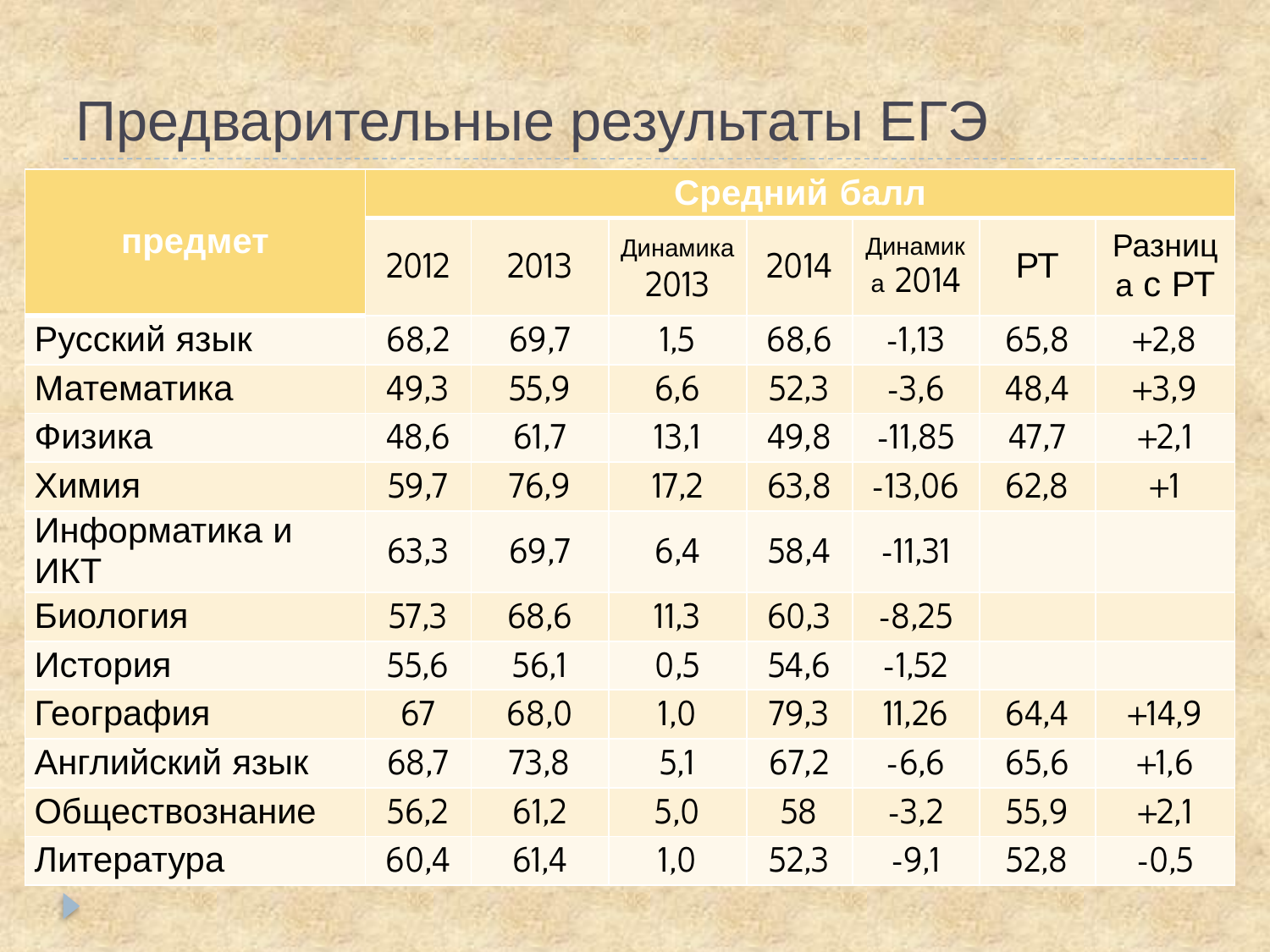

# Предварительные результаты ЕГЭ
| предмет | Средний балл |  |  |  |  |  |  |
| --- | --- | --- | --- | --- | --- | --- | --- |
|  | 2012 | 2013 | Динамика 2013 | 2014 | Динамика 2014 | РТ | Разница с РТ |
| Русский язык | 68,2 | 69,7 | 1,5 | 68,6 | -1,13 | 65,8 | +2,8 |
| Математика | 49,3 | 55,9 | 6,6 | 52,3 | -3,6 | 48,4 | +3,9 |
| Физика | 48,6 | 61,7 | 13,1 | 49,8 | -11,85 | 47,7 | +2,1 |
| Химия | 59,7 | 76,9 | 17,2 | 63,8 | -13,06 | 62,8 | +1 |
| Информатика и ИКТ | 63,3 | 69,7 | 6,4 | 58,4 | -11,31 |  |  |
| Биология | 57,3 | 68,6 | 11,3 | 60,3 | -8,25 |  |  |
| История | 55,6 | 56,1 | 0,5 | 54,6 | -1,52 |  |  |
| География | 67 | 68,0 | 1,0 | 79,3 | 11,26 | 64,4 | +14,9 |
| Английский язык | 68,7 | 73,8 | 5,1 | 67,2 | -6,6 | 65,6 | +1,6 |
| Обществознание | 56,2 | 61,2 | 5,0 | 58 | -3,2 | 55,9 | +2,1 |
| Литература | 60,4 | 61,4 | 1,0 | 52,3 | -9,1 | 52,8 | -0,5 |